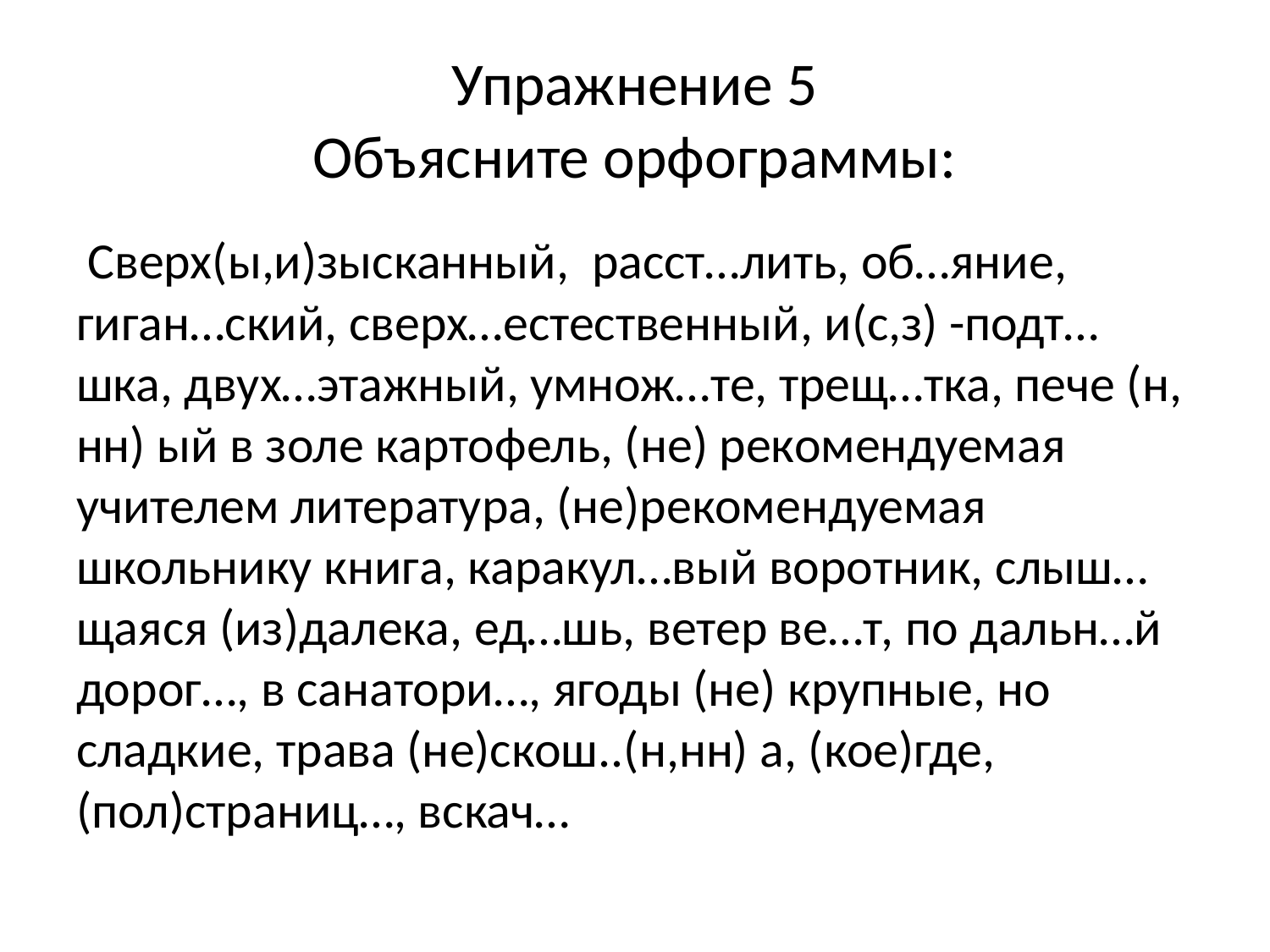

# Упражнение 5 Объясните орфограммы:
 Сверх(ы,и)зысканный,  расст…лить, об…яние, гиган…ский, сверх…естественный, и(с,з) -подт…шка, двух…этажный, умнож…те, трещ…тка, пече (н, нн) ый в золе картофель, (не) рекомендуемая учителем литература, (не)рекомендуемая школьнику книга, каракул…вый воротник, слыш…щаяся (из)далека, ед…шь, ветер ве…т, по дальн…й дорог…, в санатори…, ягоды (не) крупные, но сладкие, трава (не)скош..(н,нн) а, (кое)где, (пол)страниц…, вскач…